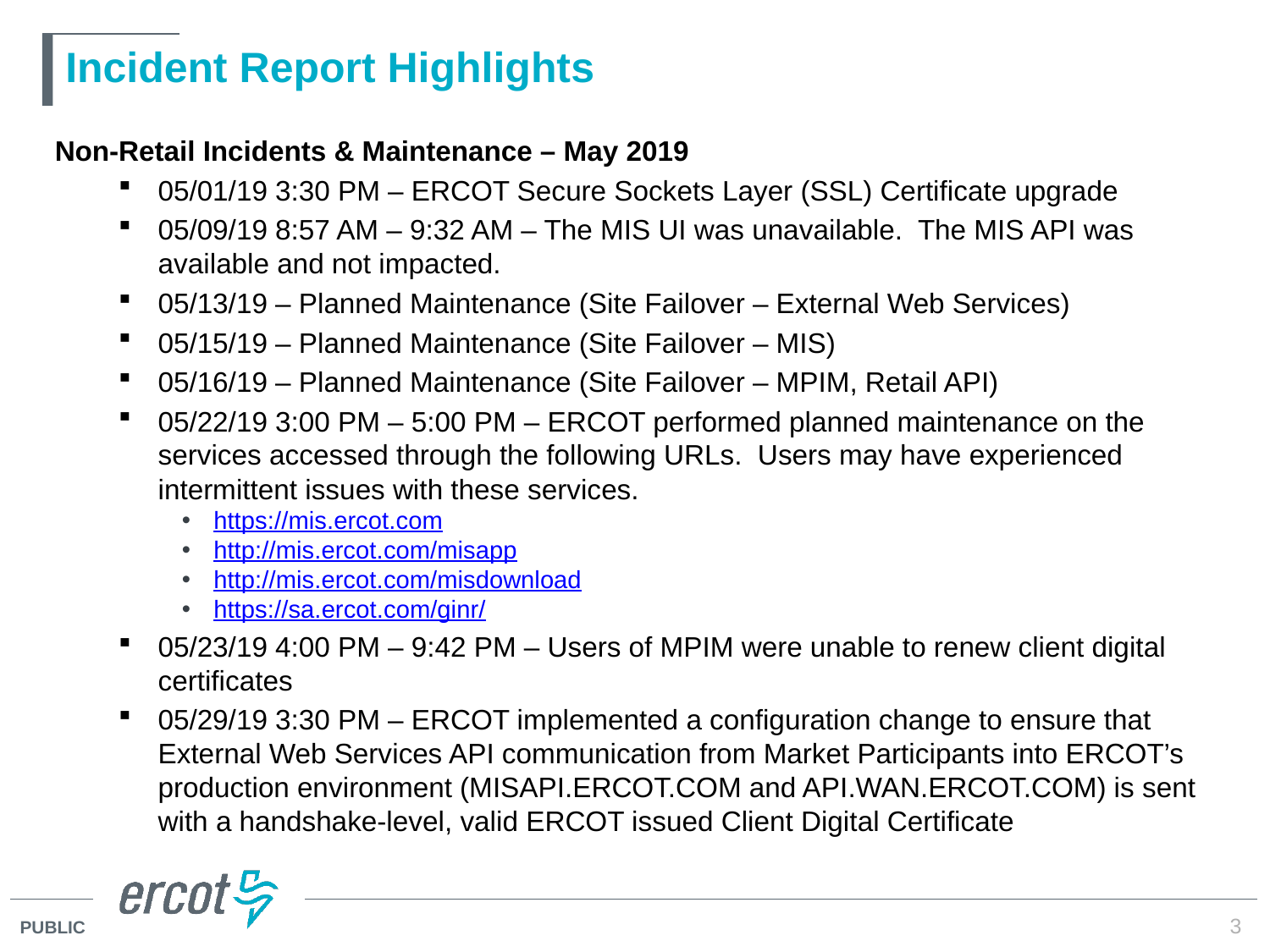

# Incident Report Highlights
Non-Retail Incidents & Maintenance – May 2019
05/01/19 3:30 PM – ERCOT Secure Sockets Layer (SSL) Certificate upgrade
05/09/19 8:57 AM – 9:32 AM – The MIS UI was unavailable.  The MIS API was available and not impacted.
05/13/19 – Planned Maintenance (Site Failover – External Web Services)
05/15/19 – Planned Maintenance (Site Failover – MIS)
05/16/19 – Planned Maintenance (Site Failover – MPIM, Retail API)
05/22/19 3:00 PM – 5:00 PM – ERCOT performed planned maintenance on the services accessed through the following URLs.  Users may have experienced intermittent issues with these services.
https://mis.ercot.com
http://mis.ercot.com/misapp
http://mis.ercot.com/misdownload
https://sa.ercot.com/ginr/
05/23/19 4:00 PM – 9:42 PM – Users of MPIM were unable to renew client digital certificates
05/29/19 3:30 PM – ERCOT implemented a configuration change to ensure that External Web Services API communication from Market Participants into ERCOT’s production environment (MISAPI.ERCOT.COM and API.WAN.ERCOT.COM) is sent with a handshake-level, valid ERCOT issued Client Digital Certificate

3